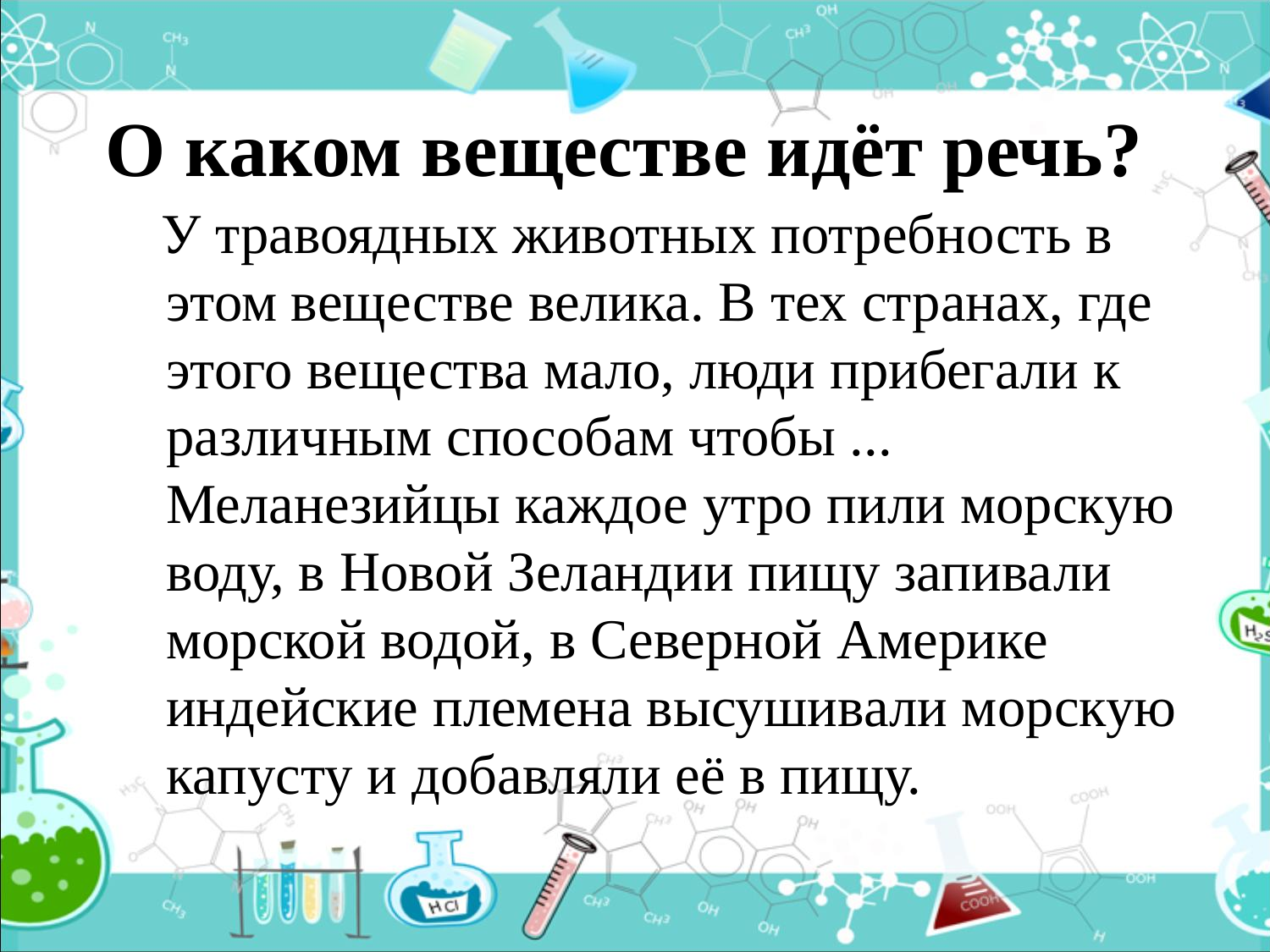

# О каком веществе идёт речь?
   У травоядных животных потребность в этом веществе велика. В тех странах, где этого вещества мало, люди прибегали к различным способам чтобы ...  Меланезийцы каждое утро пили морскую воду, в Новой Зеландии пищу запивали морской водой, в Северной Америке индейские племена высушивали морскую капусту и добавляли её в пищу.